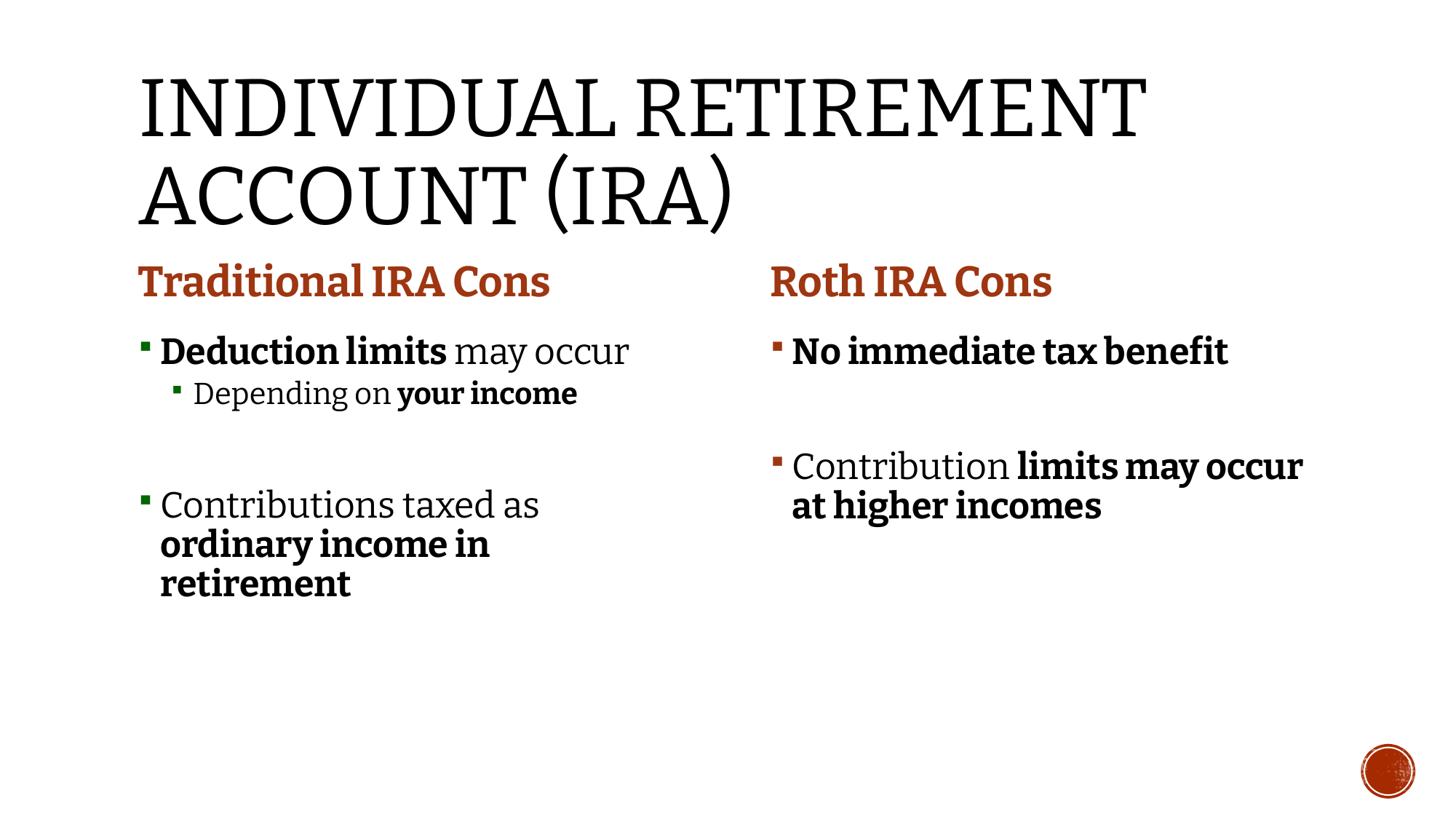

# Individual Retirement Account (IRA)
Traditional IRA Cons
Roth IRA Cons
Deduction limits may occur
Depending on your income

Contributions taxed as ordinary income in retirement
No immediate tax benefit

Contribution limits may occur at higher incomes